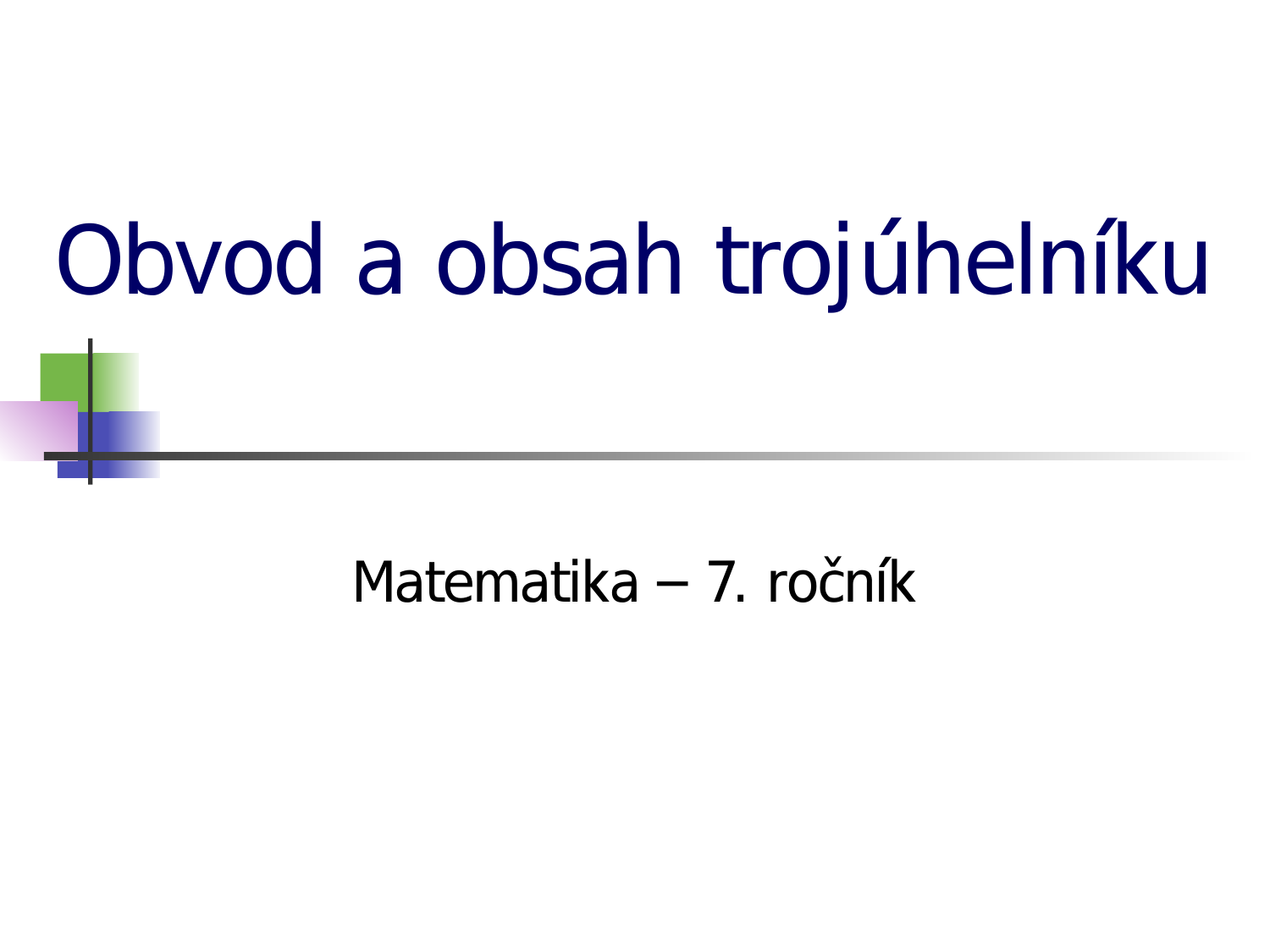

# Obvod a obsah trojúhelníku
Matematika – 7. ročník